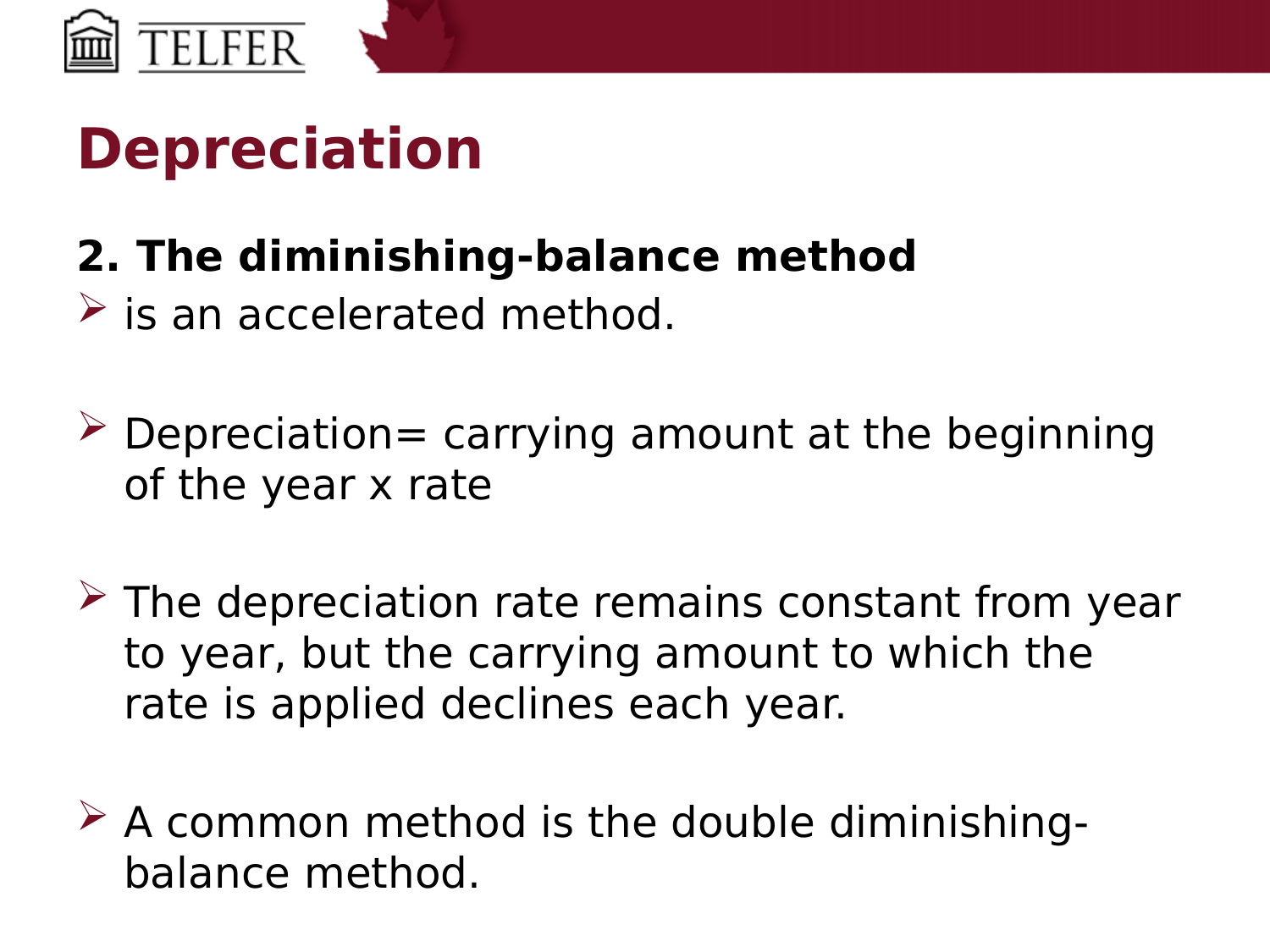

# Depreciation
2. The diminishing-balance method
is an accelerated method.

Depreciation= carrying amount at the beginning of the year x rate

The depreciation rate remains constant from year to year, but the carrying amount to which the rate is applied declines each year.

A common method is the double diminishing-balance method.